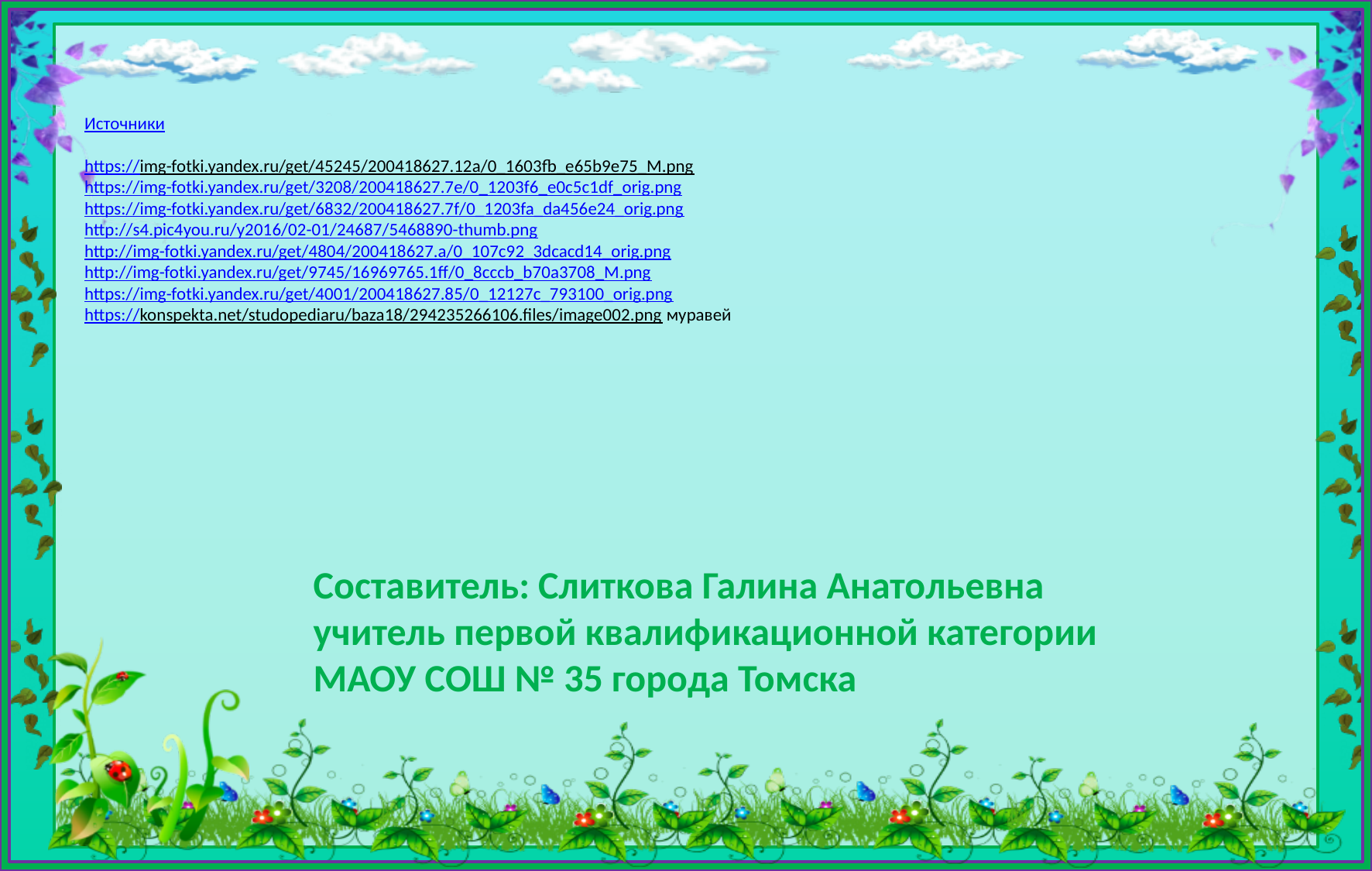

Источники

https://img-fotki.yandex.ru/get/45245/200418627.12a/0_1603fb_e65b9e75_M.png
https://img-fotki.yandex.ru/get/3208/200418627.7e/0_1203f6_e0c5c1df_orig.png
https://img-fotki.yandex.ru/get/6832/200418627.7f/0_1203fa_da456e24_orig.png
http://s4.pic4you.ru/y2016/02-01/24687/5468890-thumb.png
http://img-fotki.yandex.ru/get/4804/200418627.a/0_107c92_3dcacd14_orig.png
http://img-fotki.yandex.ru/get/9745/16969765.1ff/0_8cccb_b70a3708_M.png
https://img-fotki.yandex.ru/get/4001/200418627.85/0_12127c_793100_orig.png
https://konspekta.net/studopediaru/baza18/294235266106.files/image002.png муравей

Составитель: Слиткова Галина Анатольевна
учитель первой квалификационной категории
МАОУ СОШ № 35 города Томска